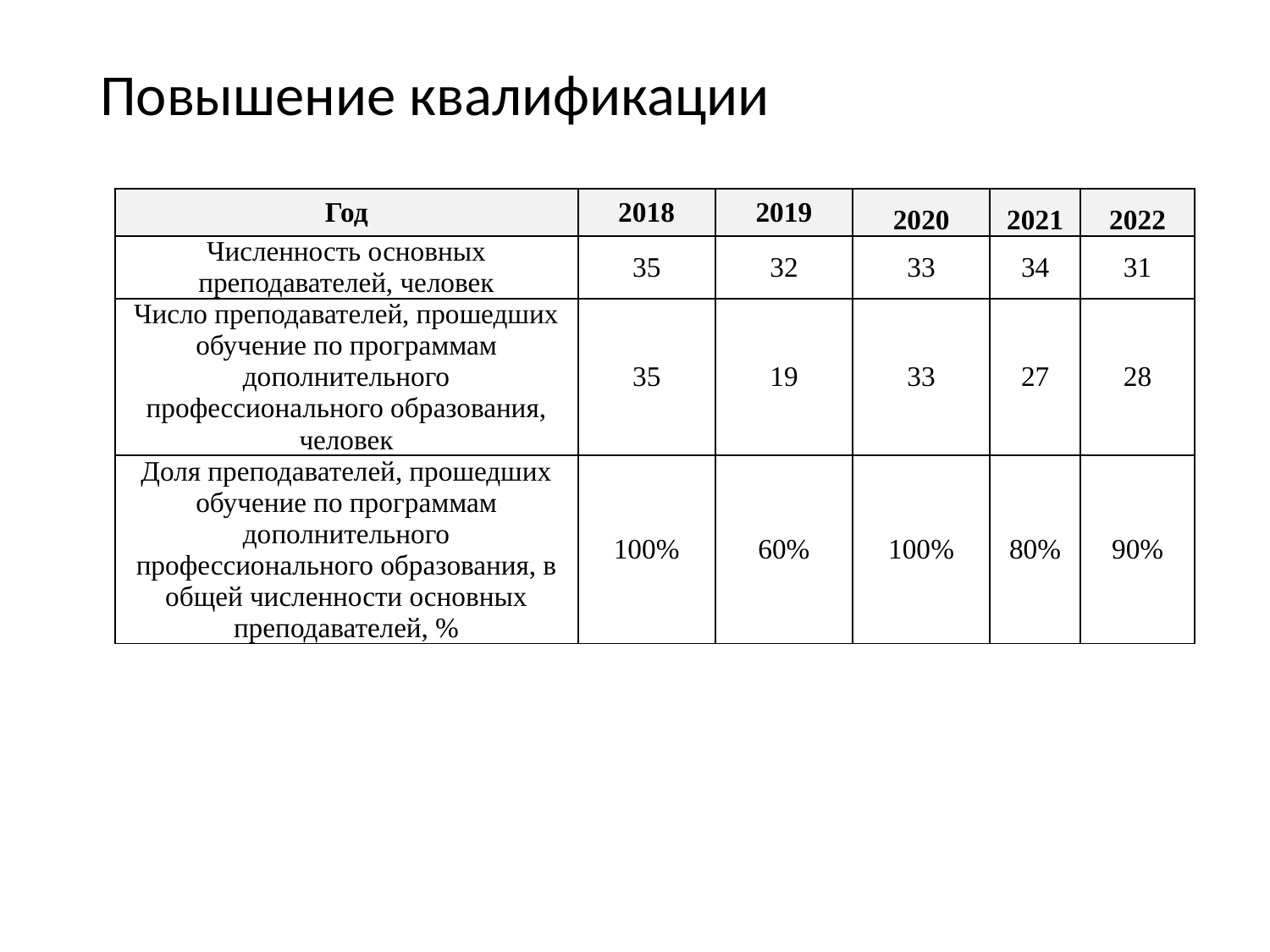

# Повышение квалификации
| Год | 2018 | 2019 | 2020 | 2021 | 2022 |
| --- | --- | --- | --- | --- | --- |
| Численность основных преподавателей, человек | 35 | 32 | 33 | 34 | 31 |
| Число преподавателей, прошедших обучение по программам дополнительного профессионального образования, человек | 35 | 19 | 33 | 27 | 28 |
| Доля преподавателей, прошедших обучение по программам дополнительного профессионального образования, в общей численности основных преподавателей, % | 100% | 60% | 100% | 80% | 90% |